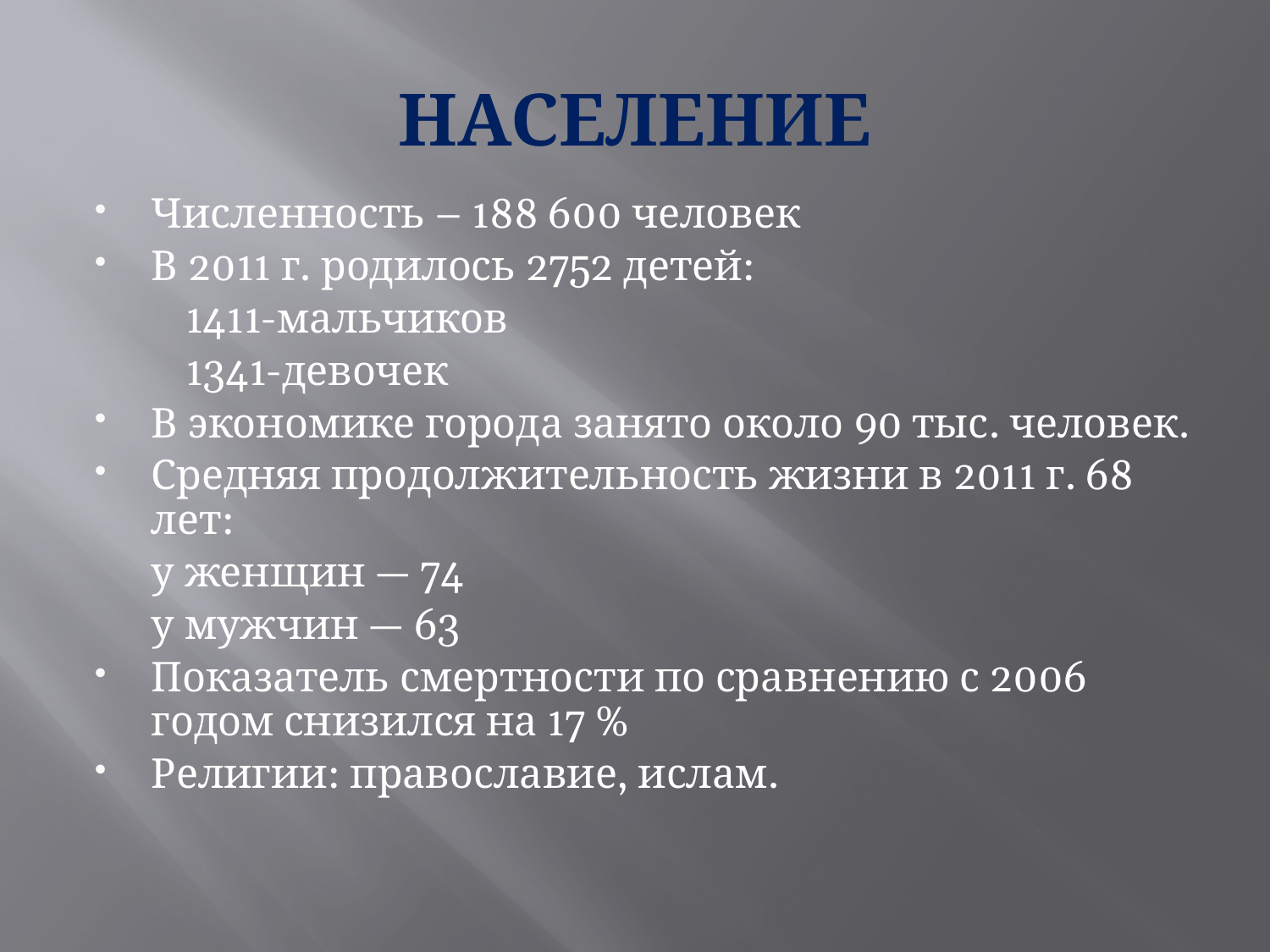

# НАСЕЛЕНИЕ
Численность – 188 600 человек
В 2011 г. родилось 2752 детей:
         1411-мальчиков
         1341-девочек
В экономике города занято около 90 тыс. человек.
Средняя продолжительность жизни в 2011 г. 68 лет:
		у женщин — 74
		у мужчин — 63
Показатель смертности по сравнению с 2006 годом снизился на 17 %
Религии: православие, ислам.